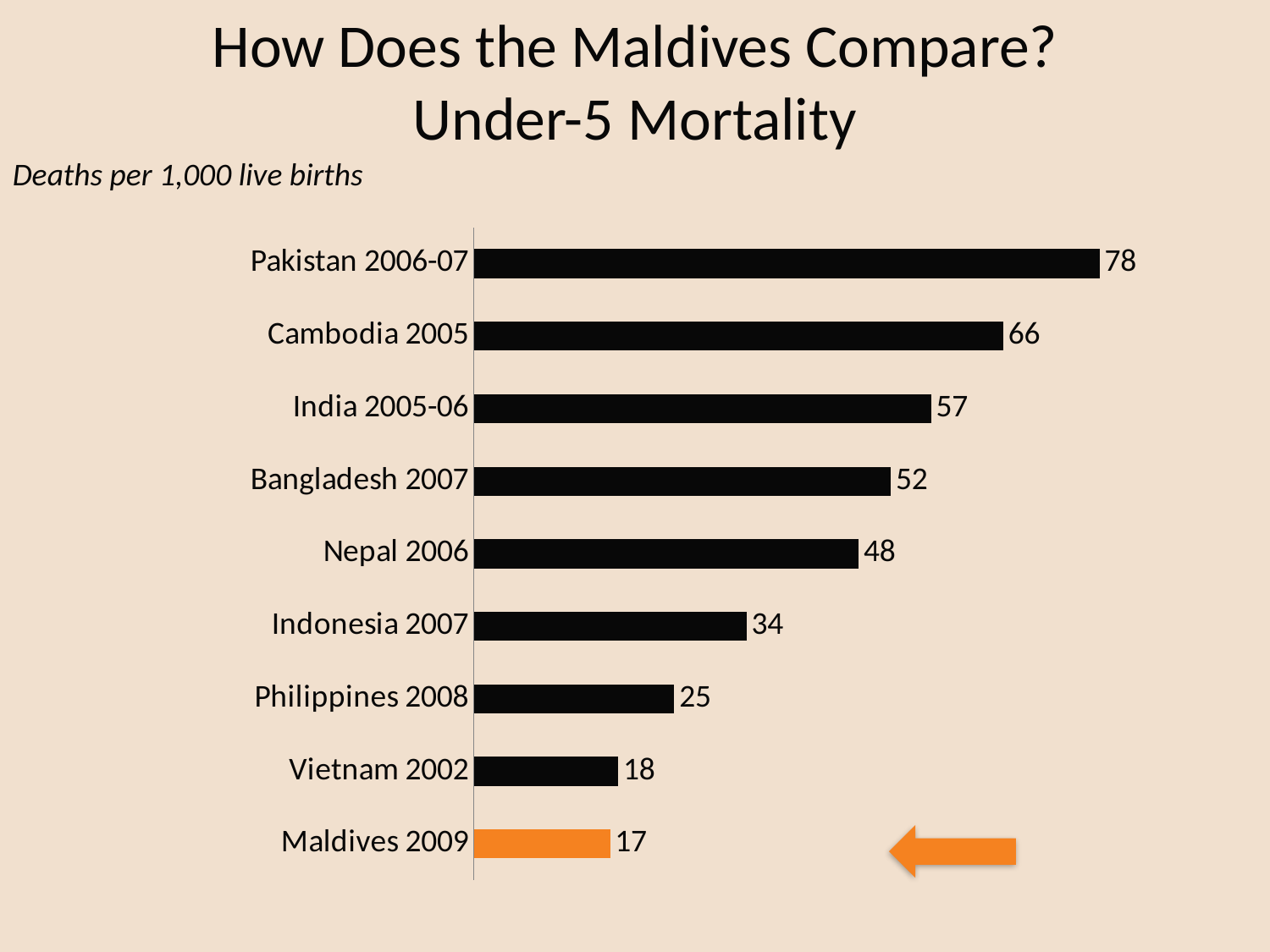

# How Does the Maldives Compare? Under-5 Mortality
Deaths per 1,000 live births

### Chart

| Category | Series 1 |
|---|---|
| Maldives 2009 | 17.0 |
| Vietnam 2002 | 18.0 |
| Philippines 2008 | 25.0 |
| Indonesia 2007 | 34.0 |
| Nepal 2006 | 48.0 |
| Bangladesh 2007 | 52.0 |
| India 2005-06 | 57.0 |
| Cambodia 2005 | 66.0 |
| Pakistan 2006-07 | 78.0 |